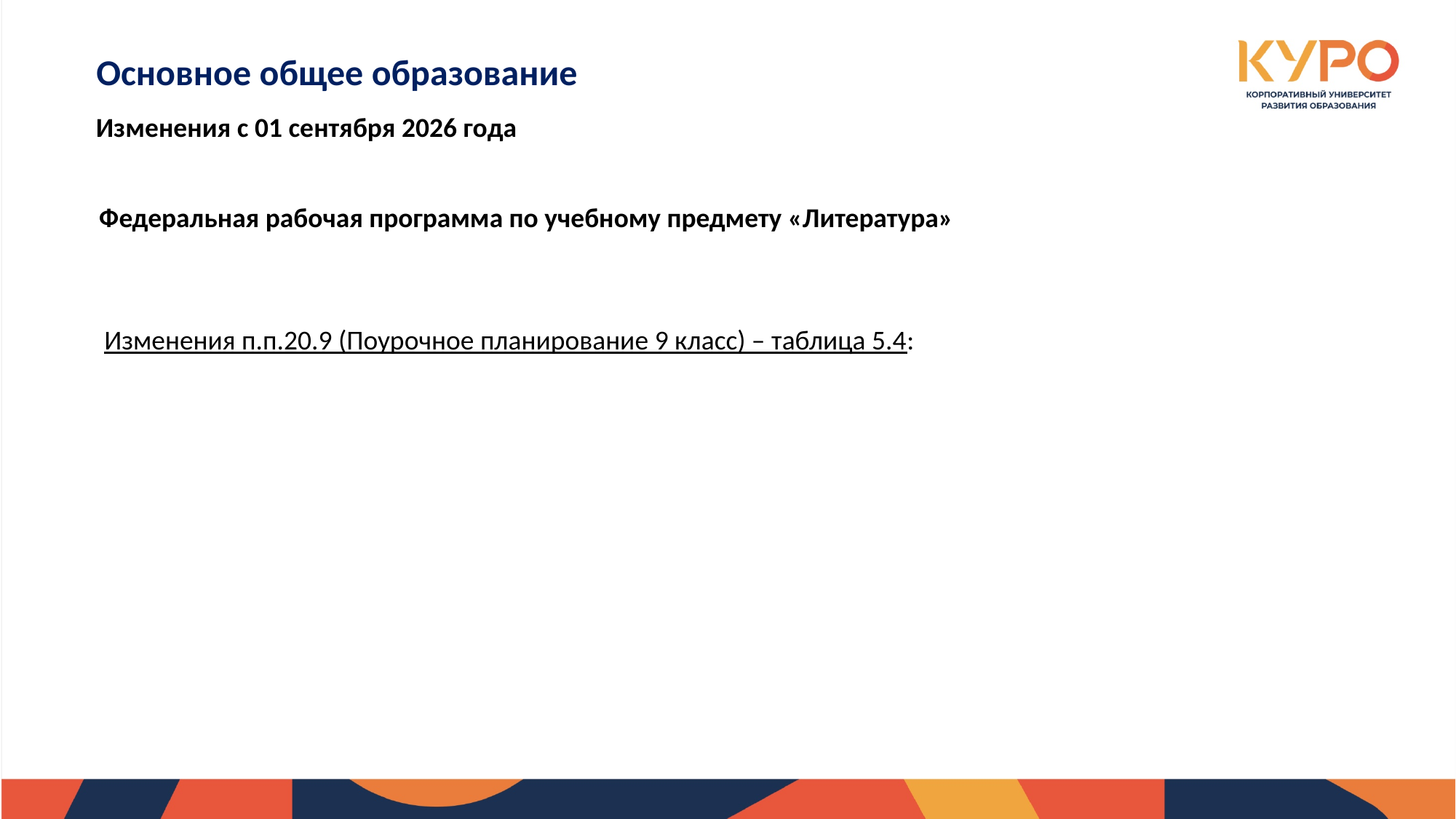

Основное общее образование
Изменения с 01 сентября 2026 года
Федеральная рабочая программа по учебному предмету «Литература»
Изменения п.п.20.9 (Поурочное планирование 9 класс) – таблица 5.4: